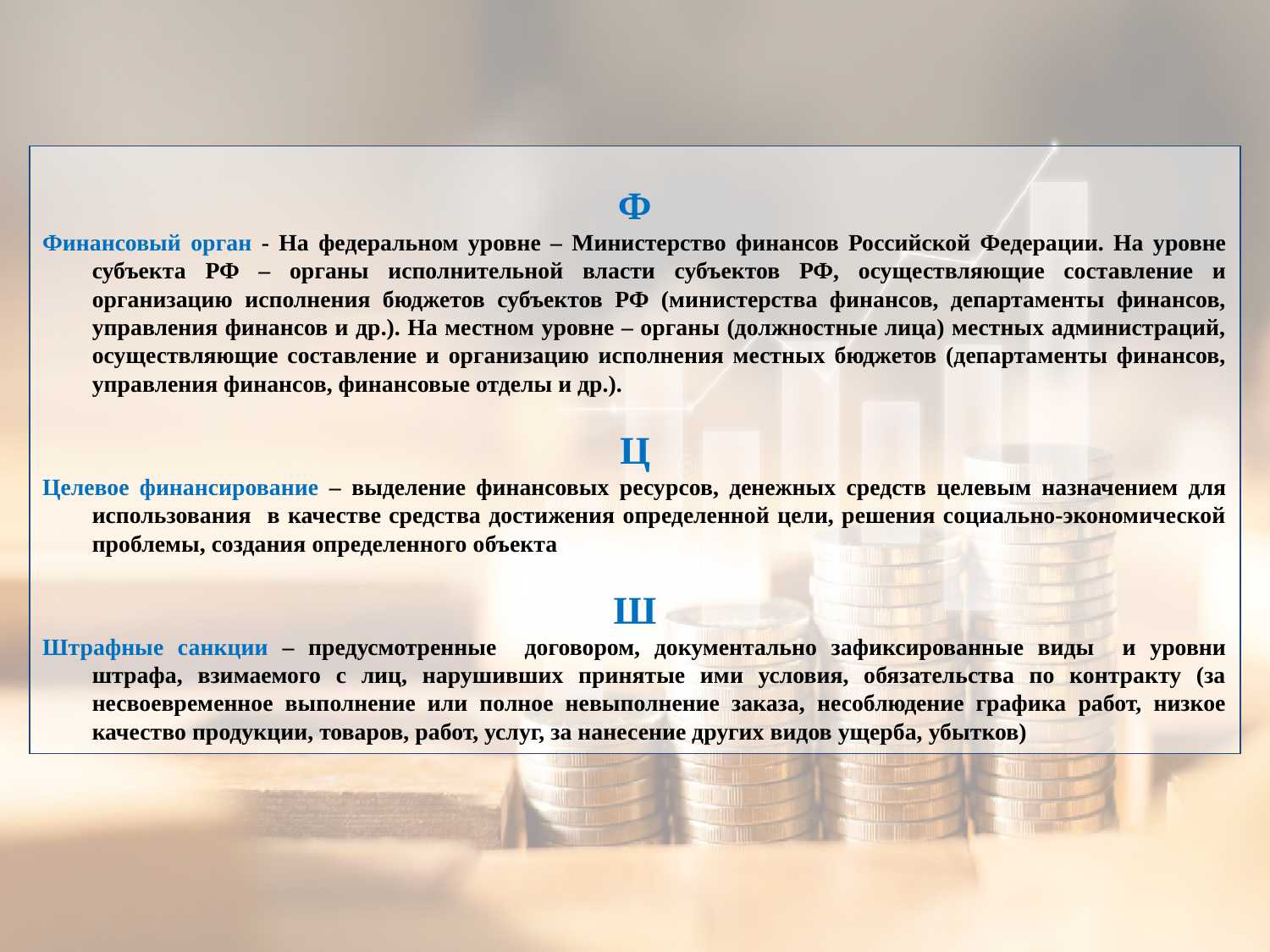

Ф
Финансовый орган - На федеральном уровне – Министерство финансов Российской Федерации. На уровне субъекта РФ – органы исполнительной власти субъектов РФ, осуществляющие составление и организацию исполнения бюджетов субъектов РФ (министерства финансов, департаменты финансов, управления финансов и др.). На местном уровне – органы (должностные лица) местных администраций, осуществляющие составление и организацию исполнения местных бюджетов (департаменты финансов, управления финансов, финансовые отделы и др.).

Ц
Целевое финансирование – выделение финансовых ресурсов, денежных средств целевым назначением для использования  в качестве средства достижения определенной цели, решения социально-экономической проблемы, создания определенного объекта

Ш
Штрафные санкции – предусмотренные  договором, документально зафиксированные виды  и уровни штрафа, взимаемого с лиц, нарушивших принятые ими условия, обязательства по контракту (за несвоевременное выполнение или полное невыполнение заказа, несоблюдение графика работ, низкое качество продукции, товаров, работ, услуг, за нанесение других видов ущерба, убытков)